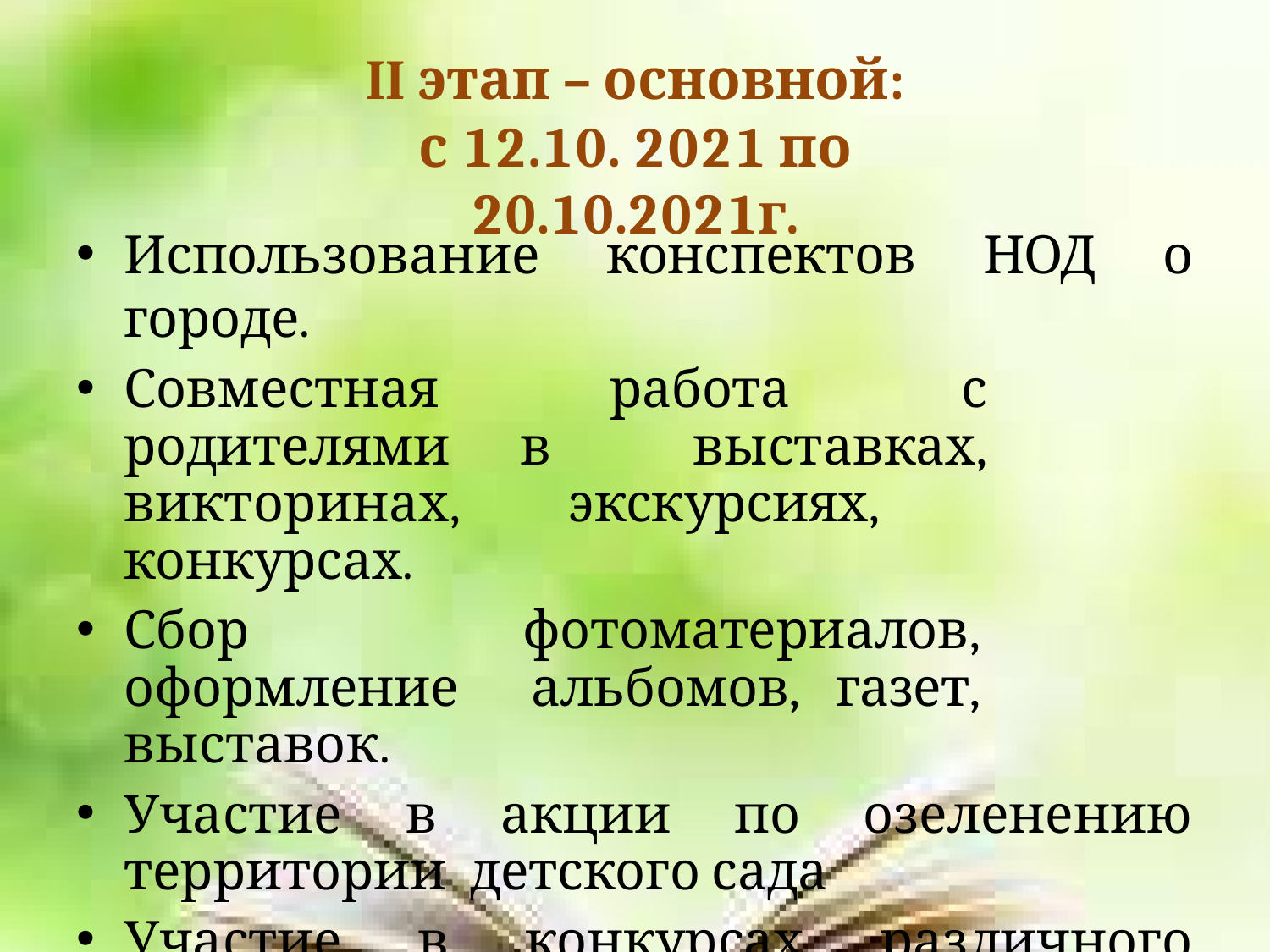

# II этап – основной:
с 12.10. 2021 по 20.10.2021г.
Использование конспектов НОД о городе.
Совместная работа с родителями в  выставках, викторинах, экскурсиях,  конкурсах.
Сбор фотоматериалов, оформление  альбомов, газет, выставок.
Участие в акции по озеленению территории  детского сада
Участие в конкурсах различного уровня